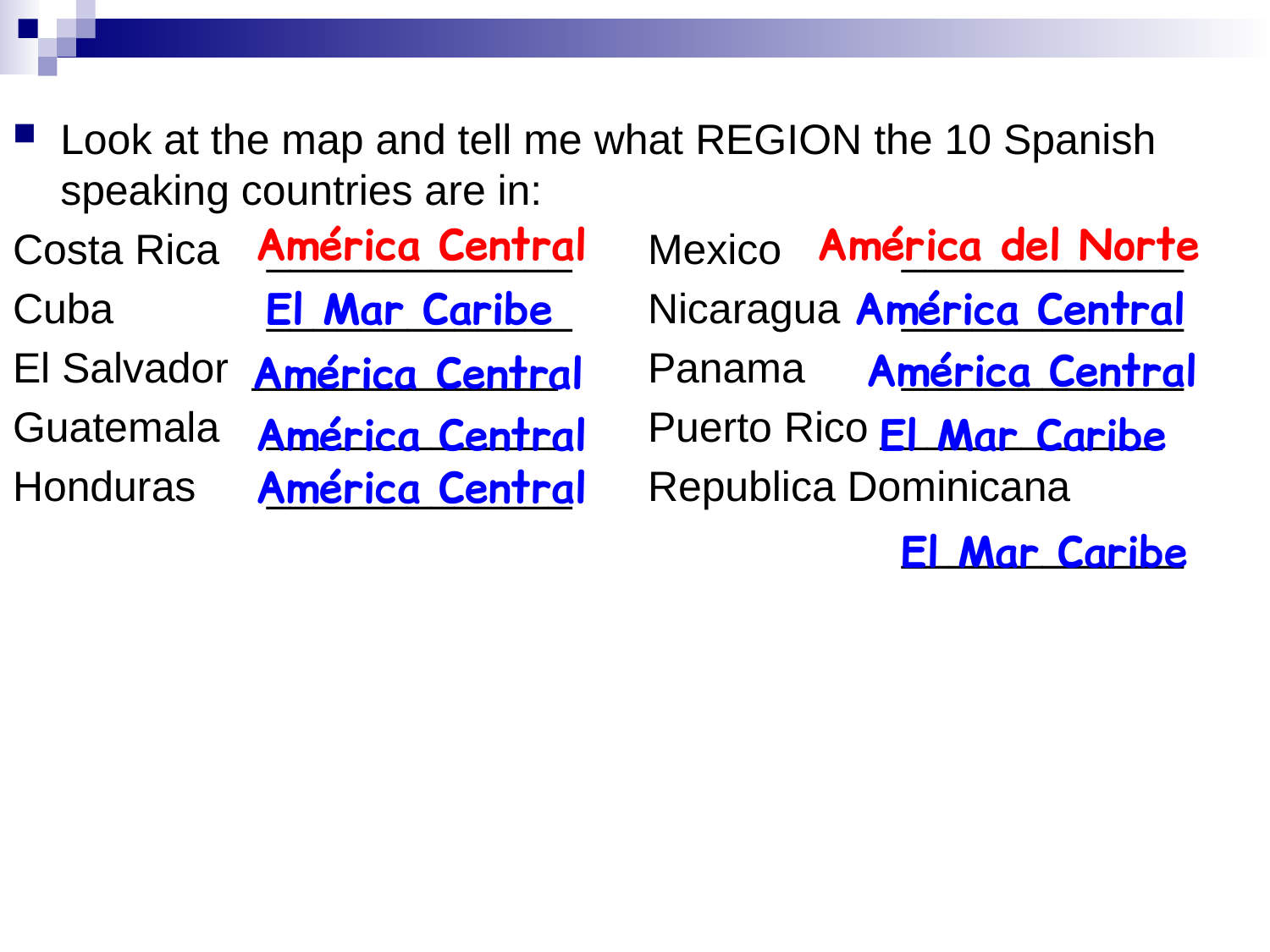

Look at the map and tell me what REGION the 10 Spanish speaking countries are in:
Costa Rica	_____________	Mexico	____________
Cuba 		_____________	Nicaragua	____________
El Salvador  _____________	Panama	____________
Guatemala	_____________	Puerto Rico ____________
Honduras 	_____________	Republica Dominicana
							____________
América del Norte
América Central
El Mar Caribe
América Central
América Central
América Central
El Mar Caribe
América Central
América Central
El Mar Caribe